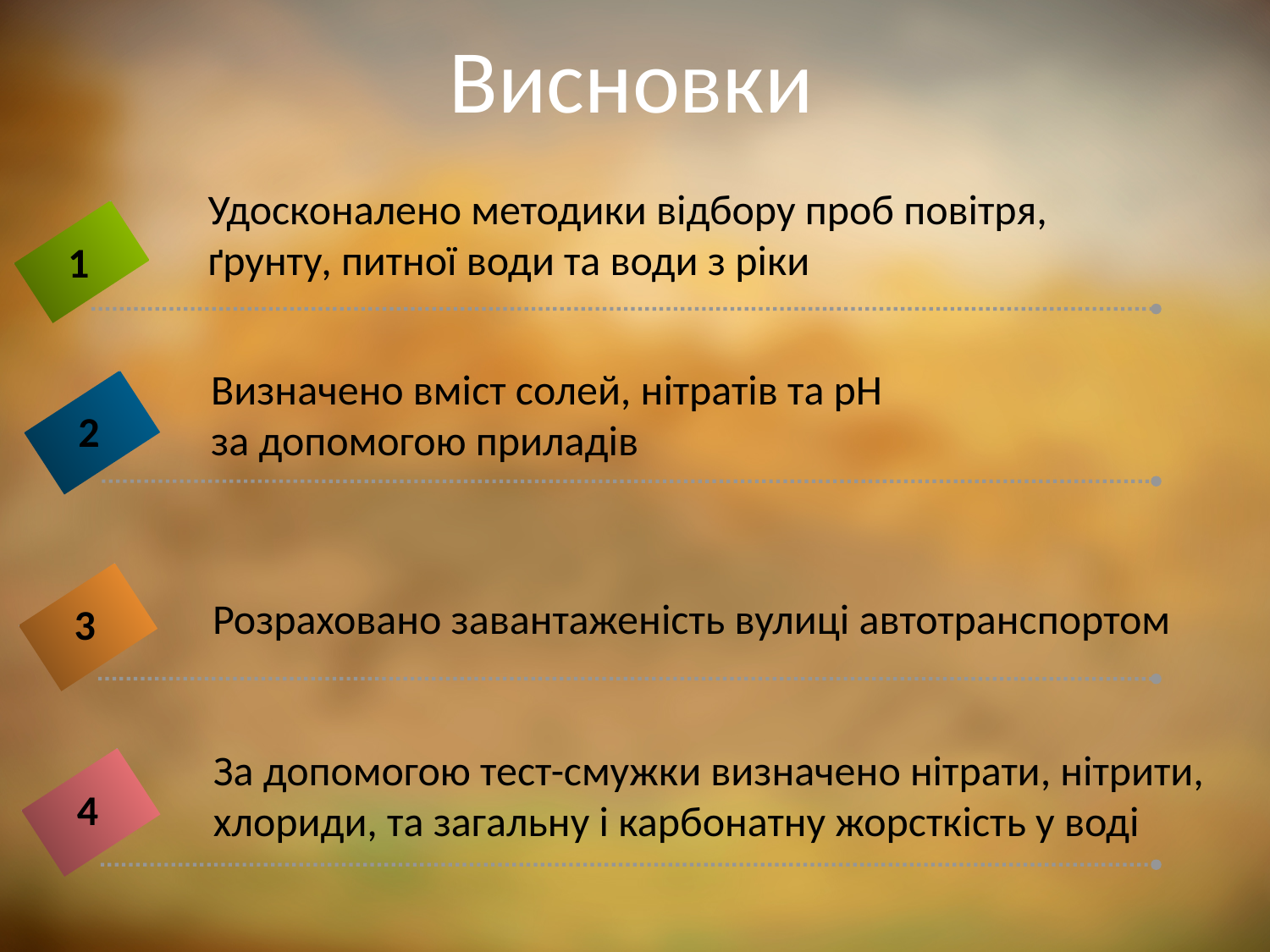

# Висновки
Удосконалено методики відбору проб повітря, ґрунту, питної води та води з ріки

1

Визначено вміст солей, нітратів та рН
за допомогою приладів

2

Розраховано завантаженість вулиці автотранспортом
3

За допомогою тест-смужки визначено нітрати, нітрити,
хлориди, та загальну і карбонатну жорсткість у воді

4